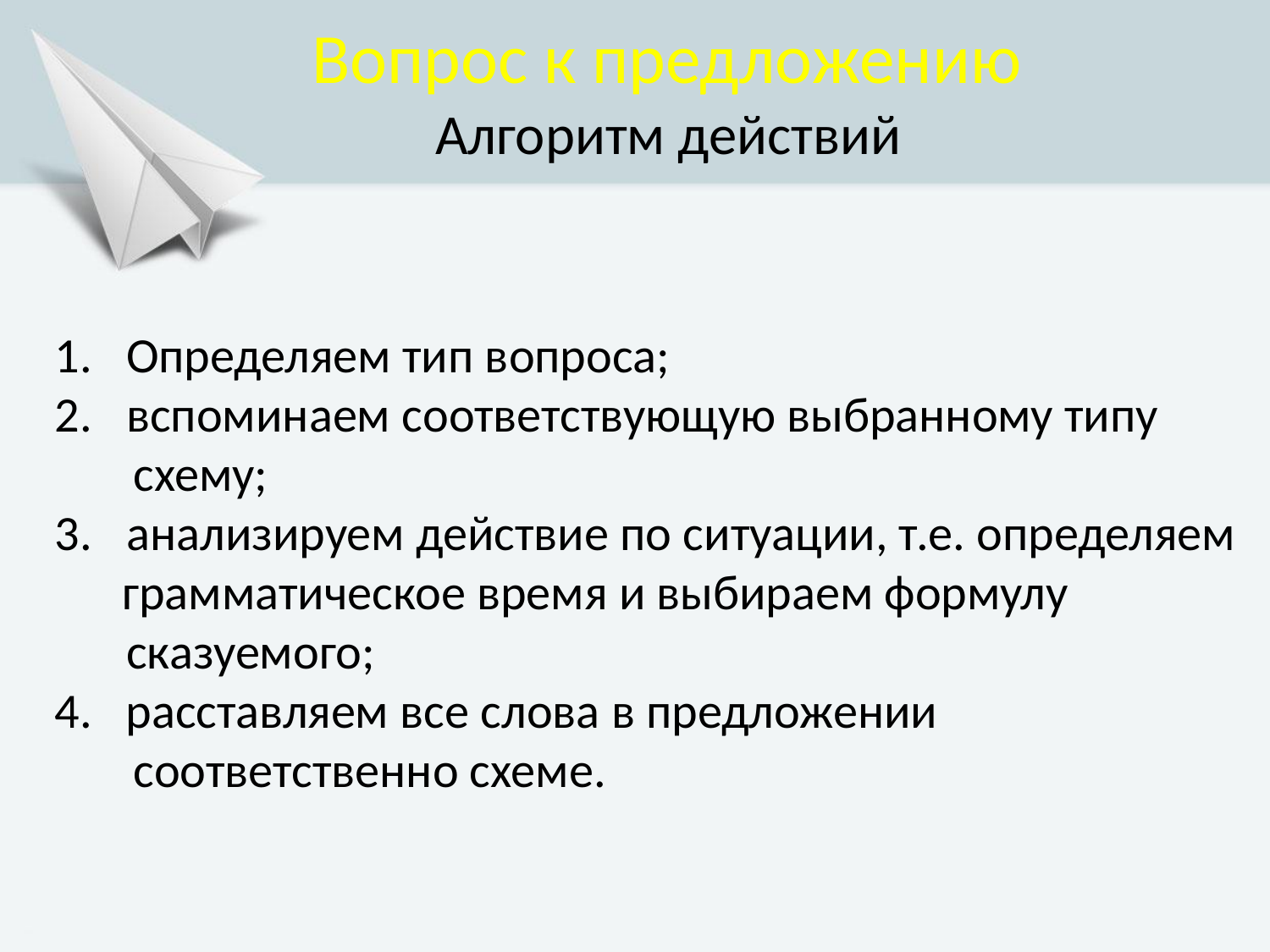

Вопрос к предложению
 Алгоритм действий
Определяем тип вопроса;
вспоминаем соответствующую выбранному типу
       схему;
анализируем действие по ситуации, т.е. определяем
      грамматическое время и выбираем формулу сказуемого;
4.   расставляем все слова в предложении
       соответственно схеме.